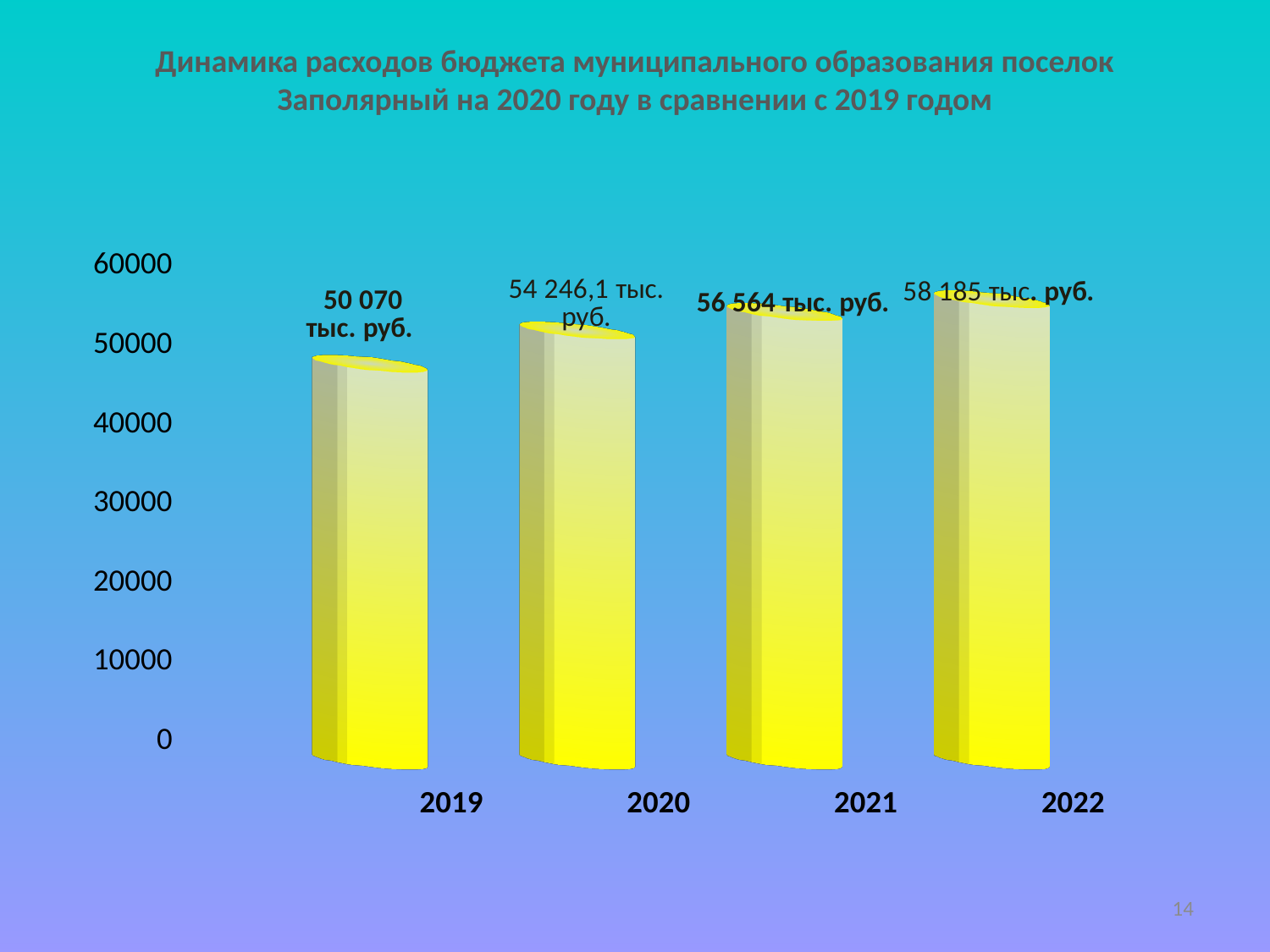

# Динамика расходов бюджета муниципального образования поселок Заполярный на 2020 году в сравнении с 2019 годом

[unsupported chart]

14